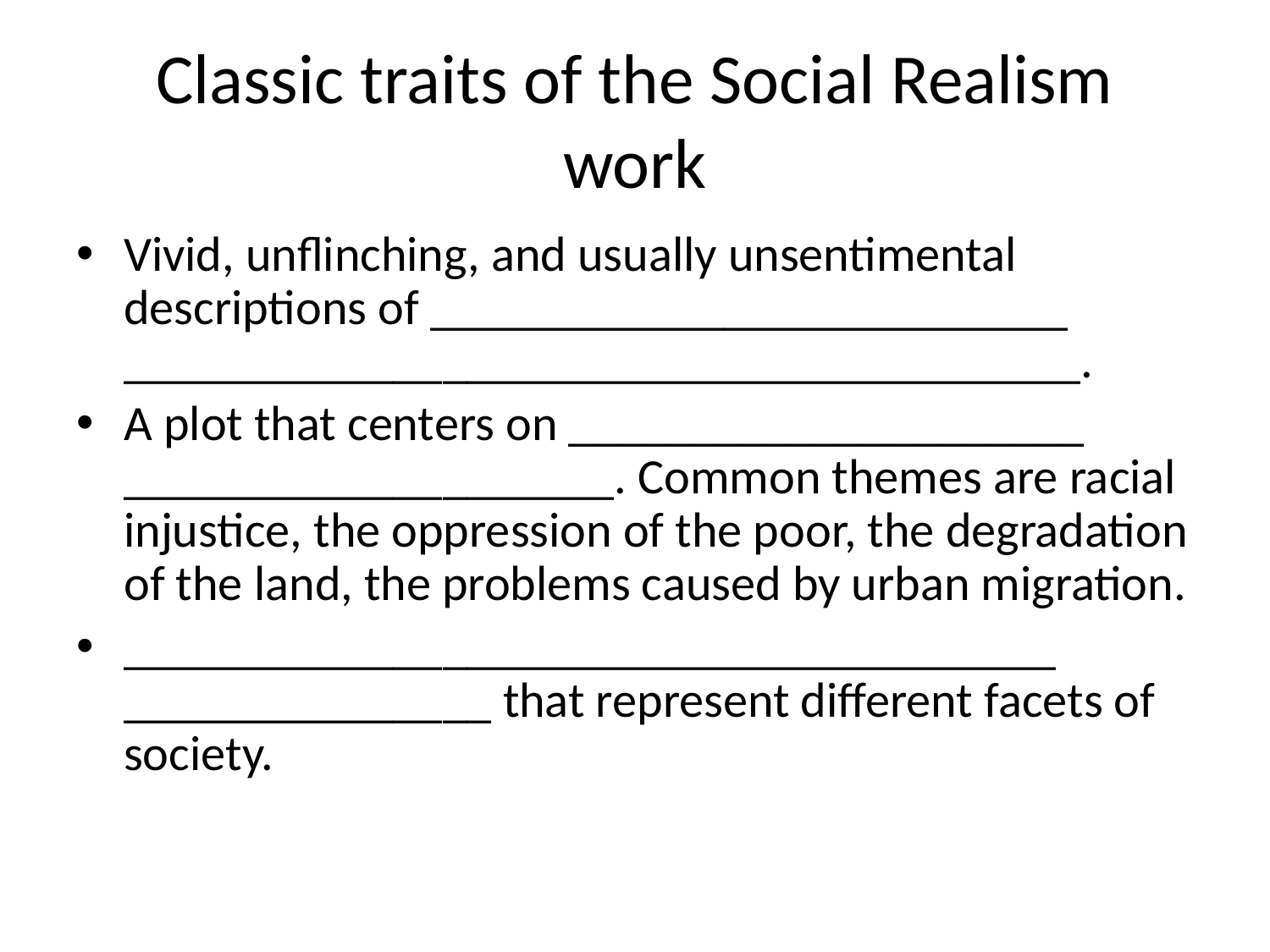

# Classic traits of the Social Realism work
Vivid, unflinching, and usually unsentimental descriptions of __________________________ _______________________________________.
A plot that centers on _____________________ ____________________. Common themes are racial injustice, the oppression of the poor, the degradation of the land, the problems caused by urban migration.
______________________________________ _______________ that represent different facets of society.